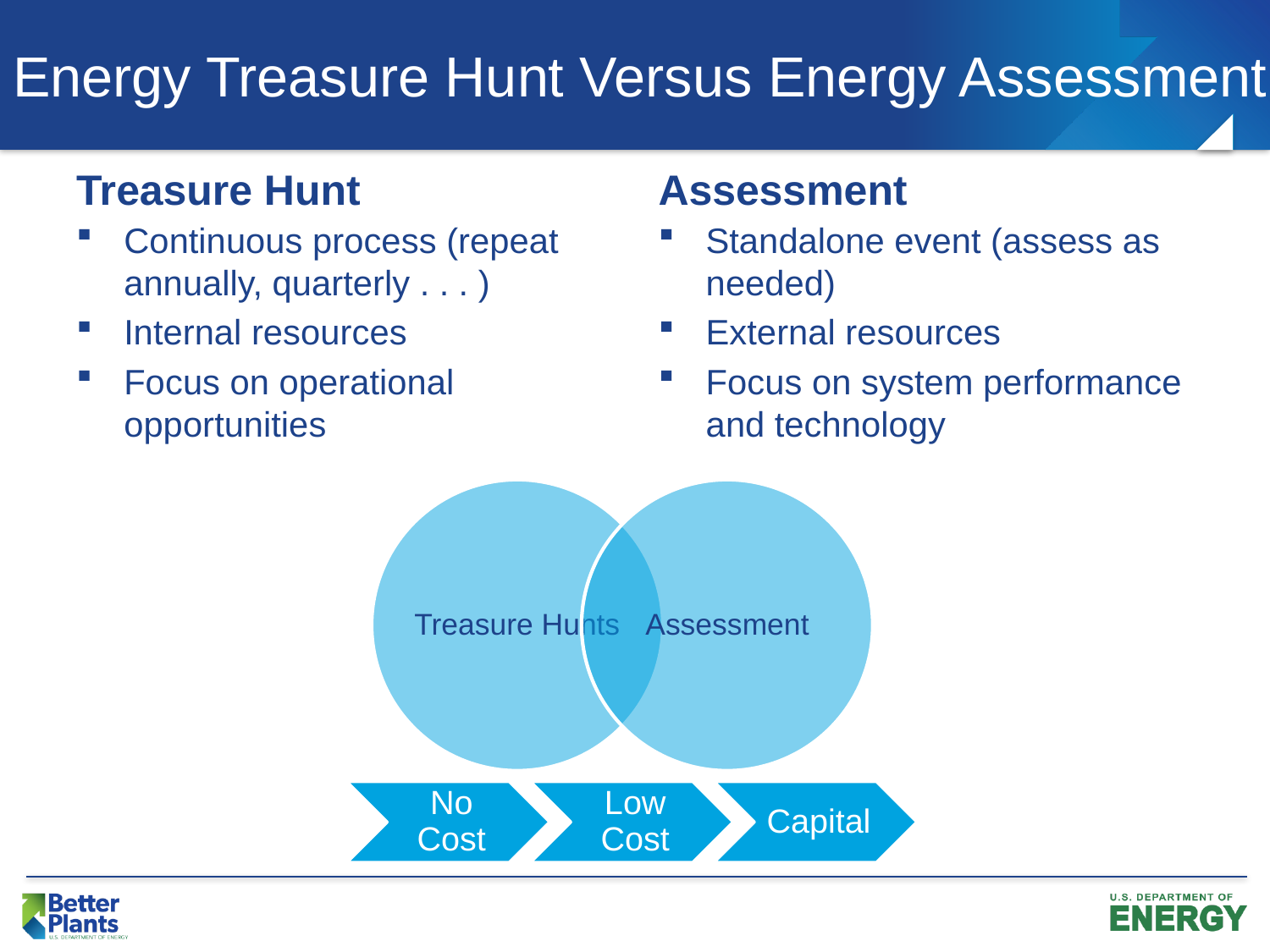

# Energy Treasure Hunt Versus Energy Assessment
Treasure Hunt
Assessment
Continuous process (repeat annually, quarterly . . . )
Internal resources
Focus on operational opportunities

Standalone event (assess as needed)
External resources
Focus on system performance and technology

Treasure Hunts
Assessment
No Cost
Low Cost
Capital